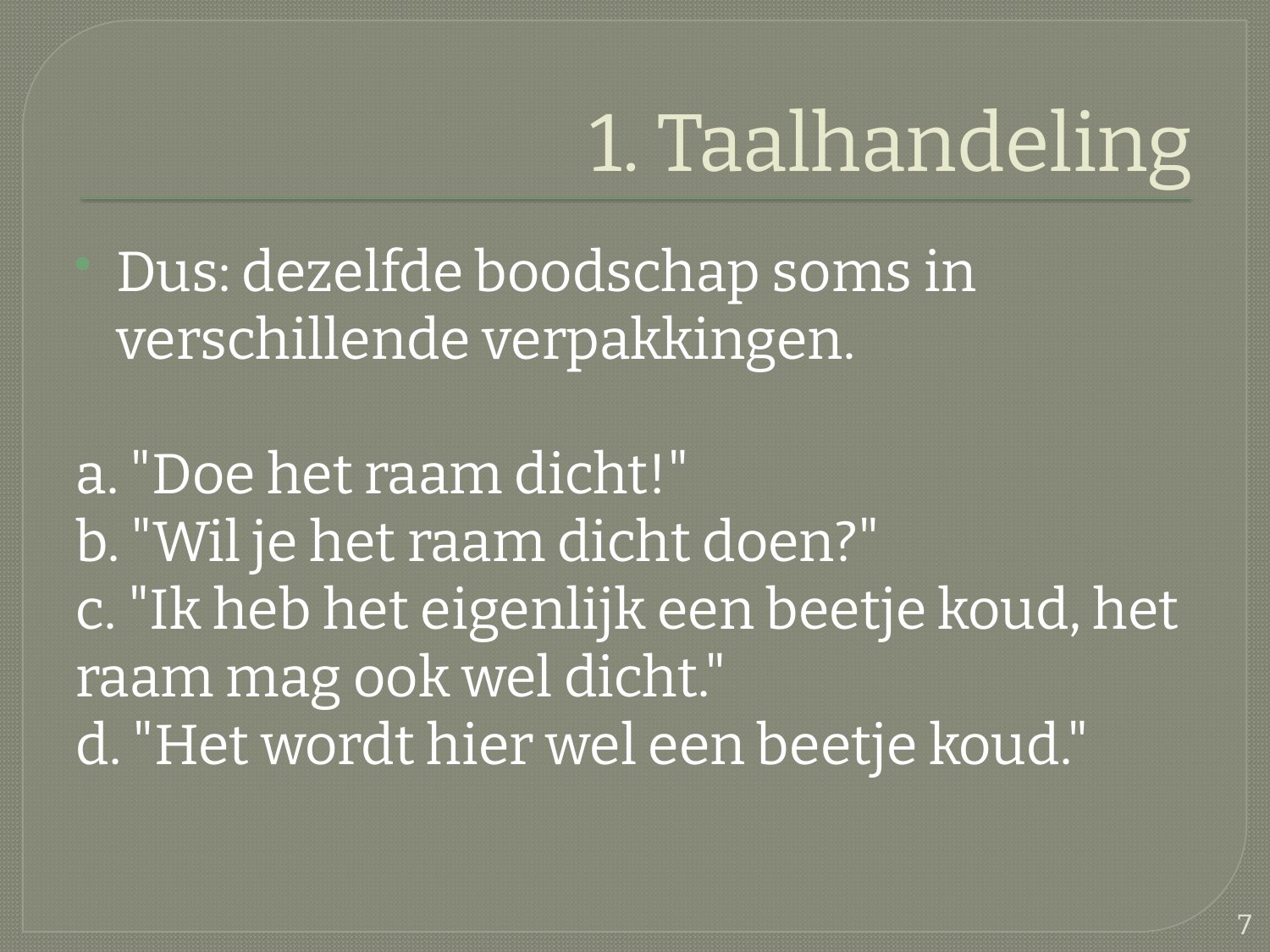

# 1. Taalhandeling
Dus: dezelfde boodschap soms in verschillende verpakkingen.

a. "Doe het raam dicht!"
b. "Wil je het raam dicht doen?"
c. "Ik heb het eigenlijk een beetje koud, het raam mag ook wel dicht."
d. "Het wordt hier wel een beetje koud."
7